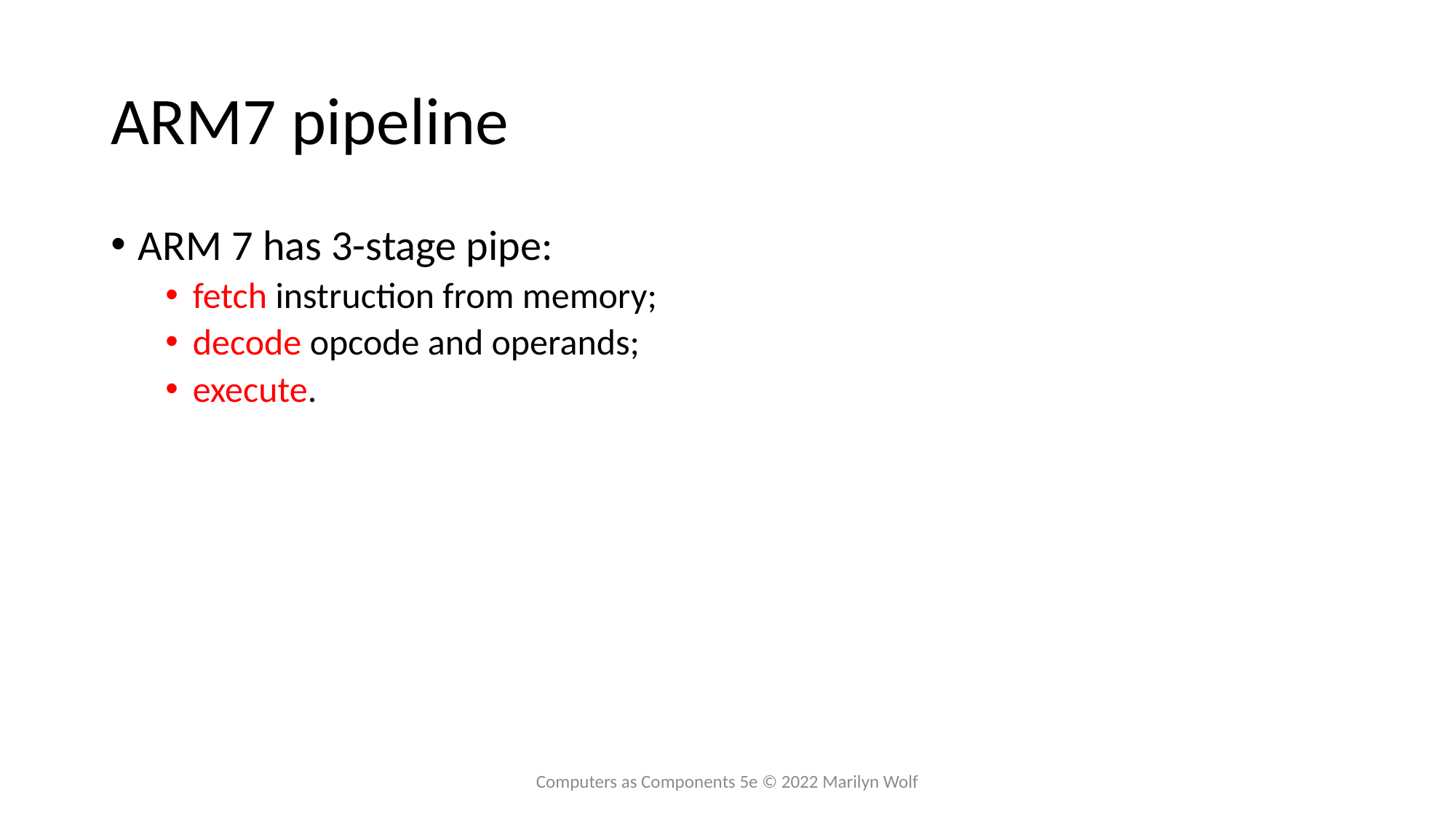

# ARM7 pipeline
ARM 7 has 3-stage pipe:
fetch instruction from memory;
decode opcode and operands;
execute.
Computers as Components 5e © 2022 Marilyn Wolf